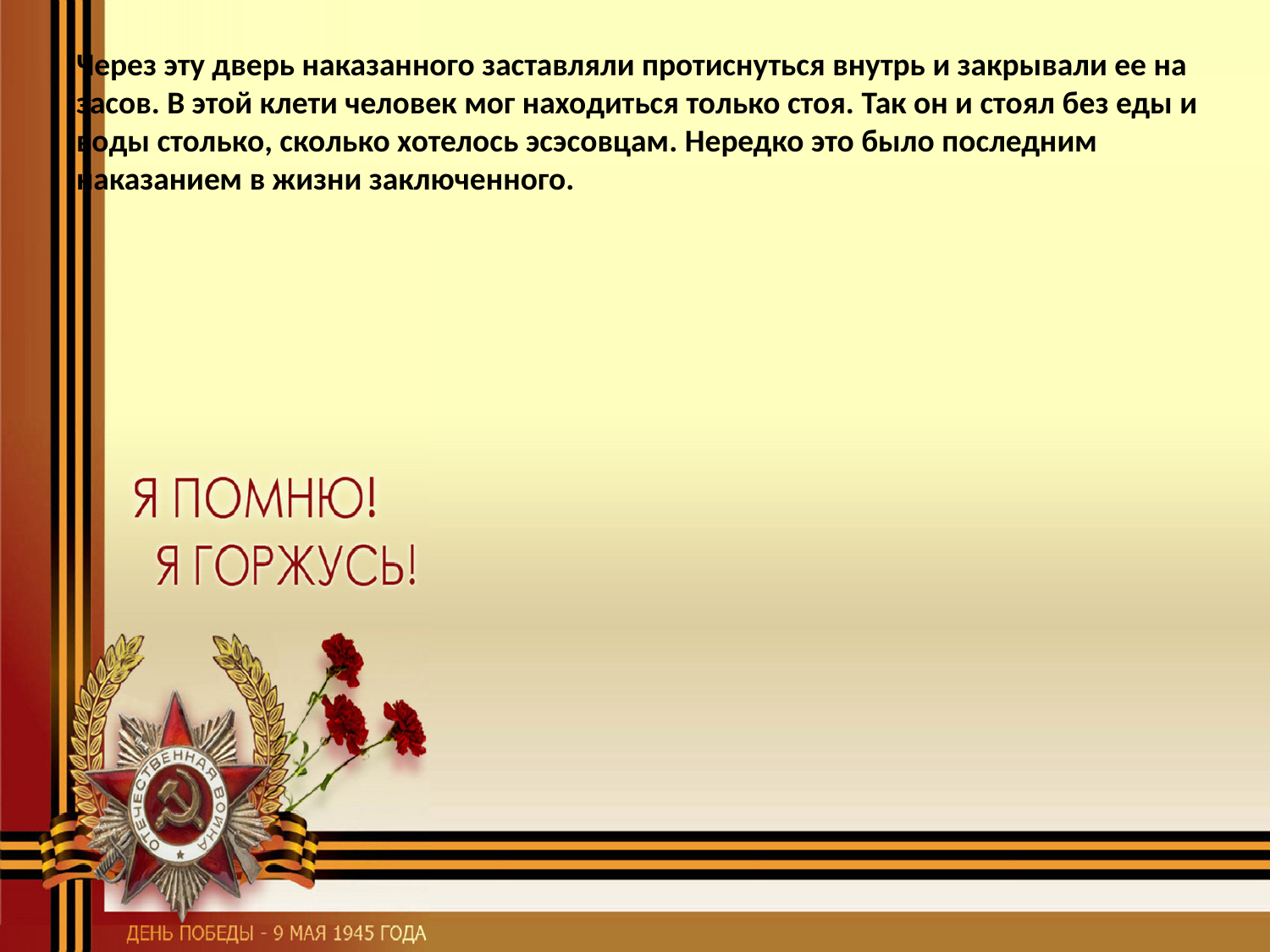

Через эту дверь наказанного заставляли протиснуться внутрь и закрывали ее на засов. В этой клети человек мог находиться только стоя. Так он и стоял без еды и воды столько, сколько хотелось эсэсовцам. Нередко это было последним наказанием в жизни заключенного.